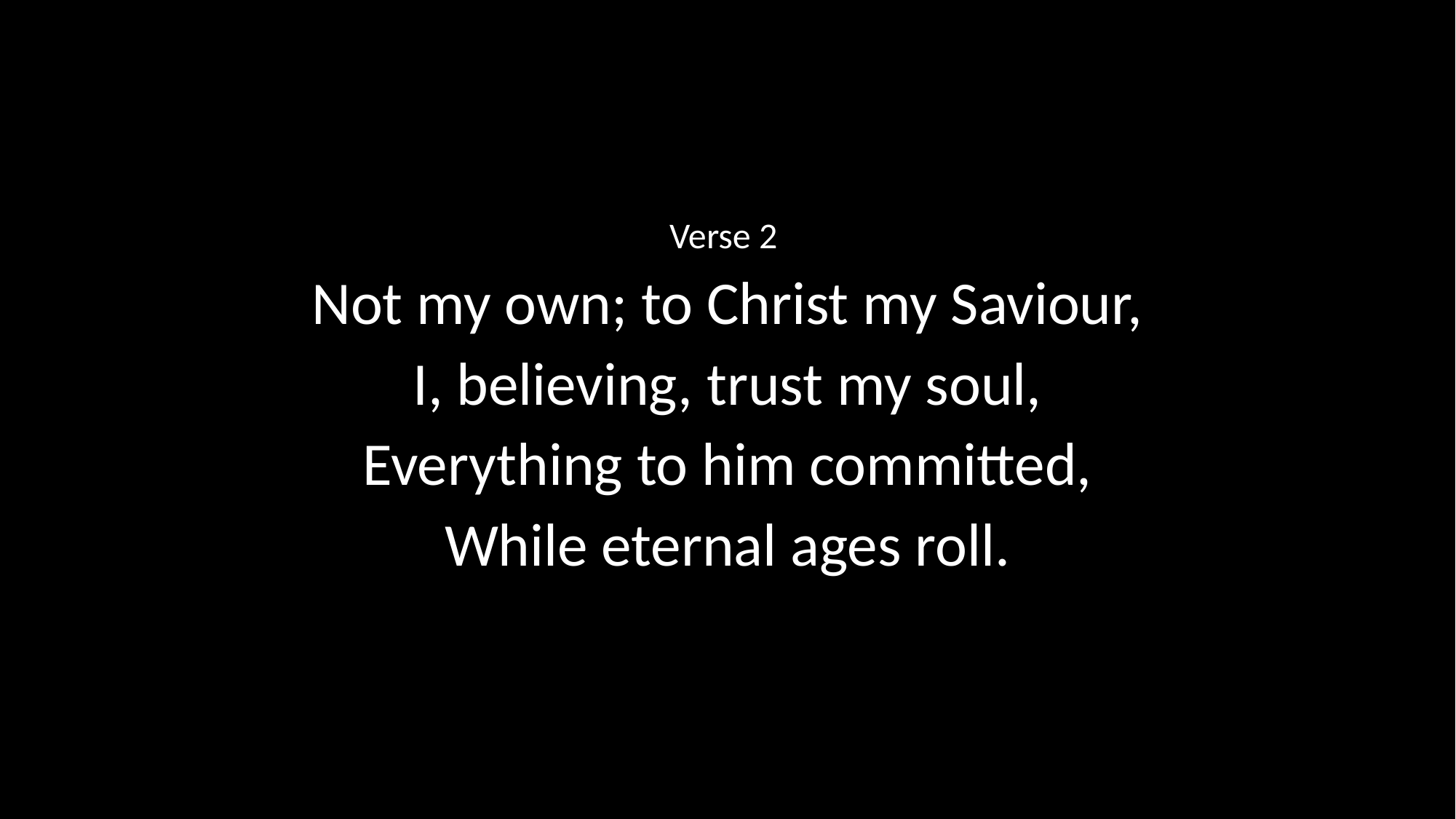

Verse 2
Not my own; to Christ my Saviour,
I, believing, trust my soul,
Everything to him committed,
While eternal ages roll.